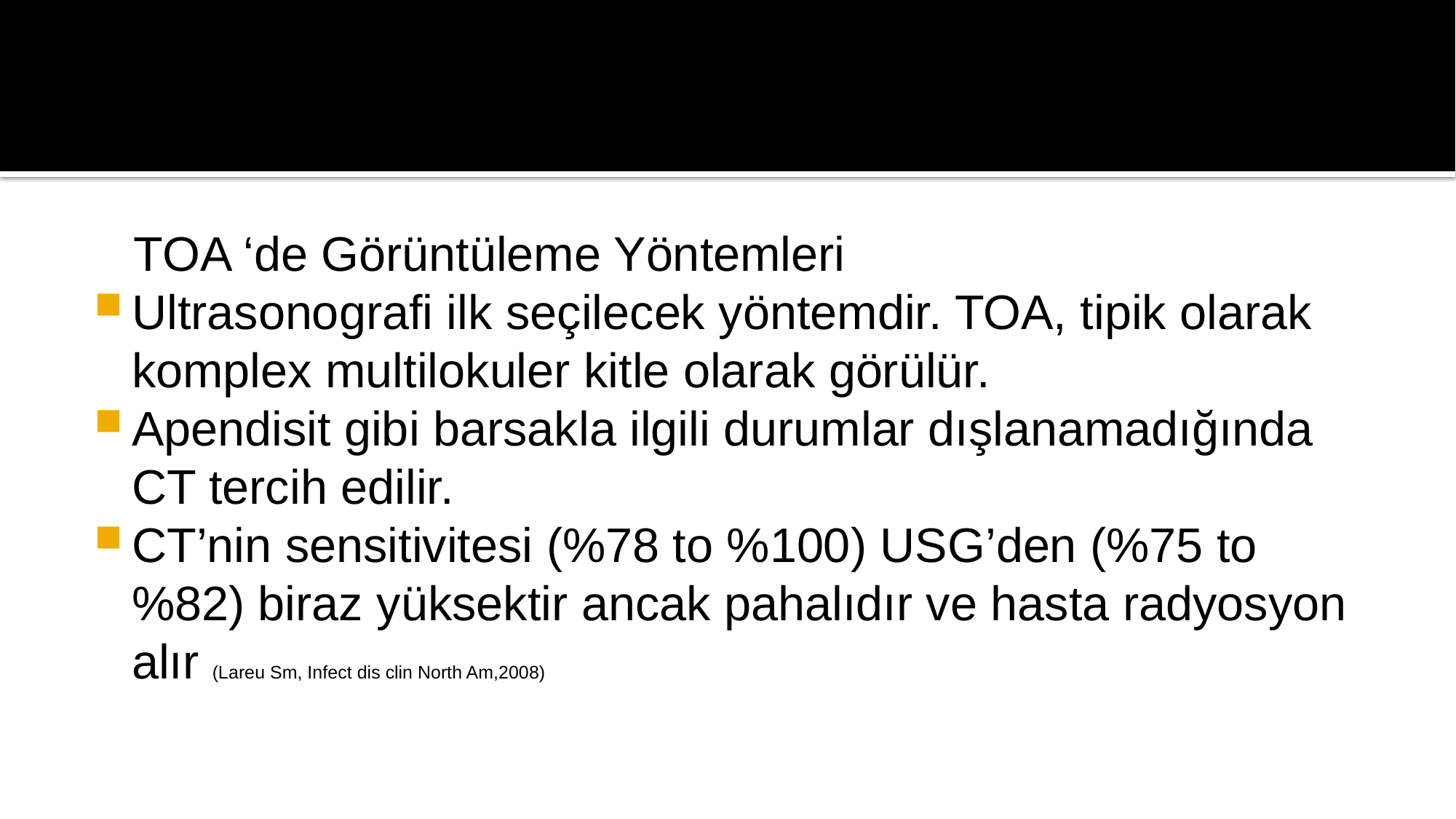

TOA ‘de Görüntüleme Yöntemleri
Ultrasonografi ilk seçilecek yöntemdir. TOA, tipik olarak komplex multilokuler kitle olarak görülür.
Apendisit gibi barsakla ilgili durumlar dışlanamadığında CT tercih edilir.
CT’nin sensitivitesi (%78 to %100) USG’den (%75 to %82) biraz yüksektir ancak pahalıdır ve hasta radyosyon alır (Lareu Sm, Infect dis clin North Am,2008)